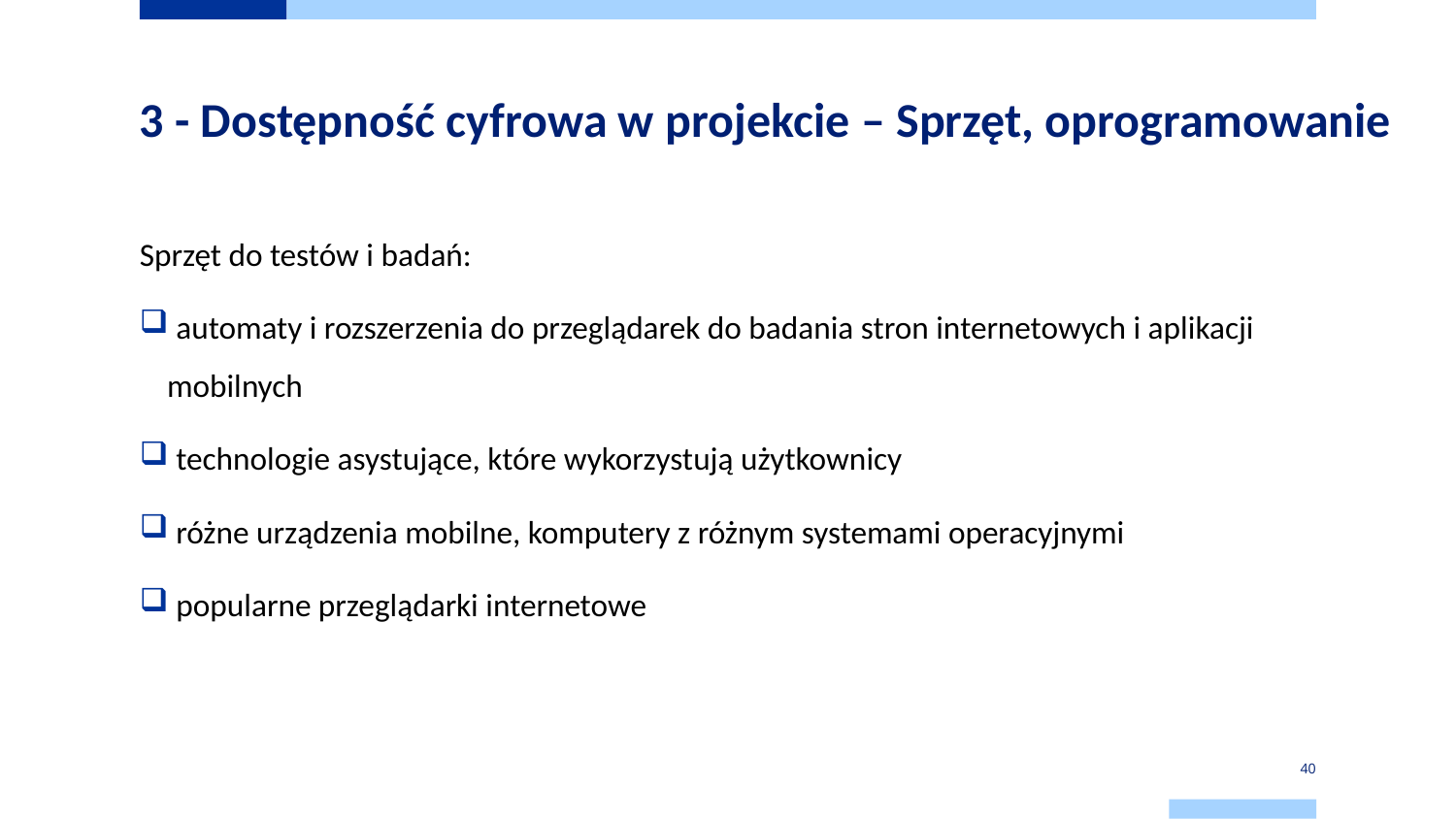

# 3 - Dostępność cyfrowa w projekcie – Sprzęt, oprogramowanie
Sprzęt do testów i badań:
 automaty i rozszerzenia do przeglądarek do badania stron internetowych i aplikacji mobilnych
 technologie asystujące, które wykorzystują użytkownicy
 różne urządzenia mobilne, komputery z różnym systemami operacyjnymi
 popularne przeglądarki internetowe

40